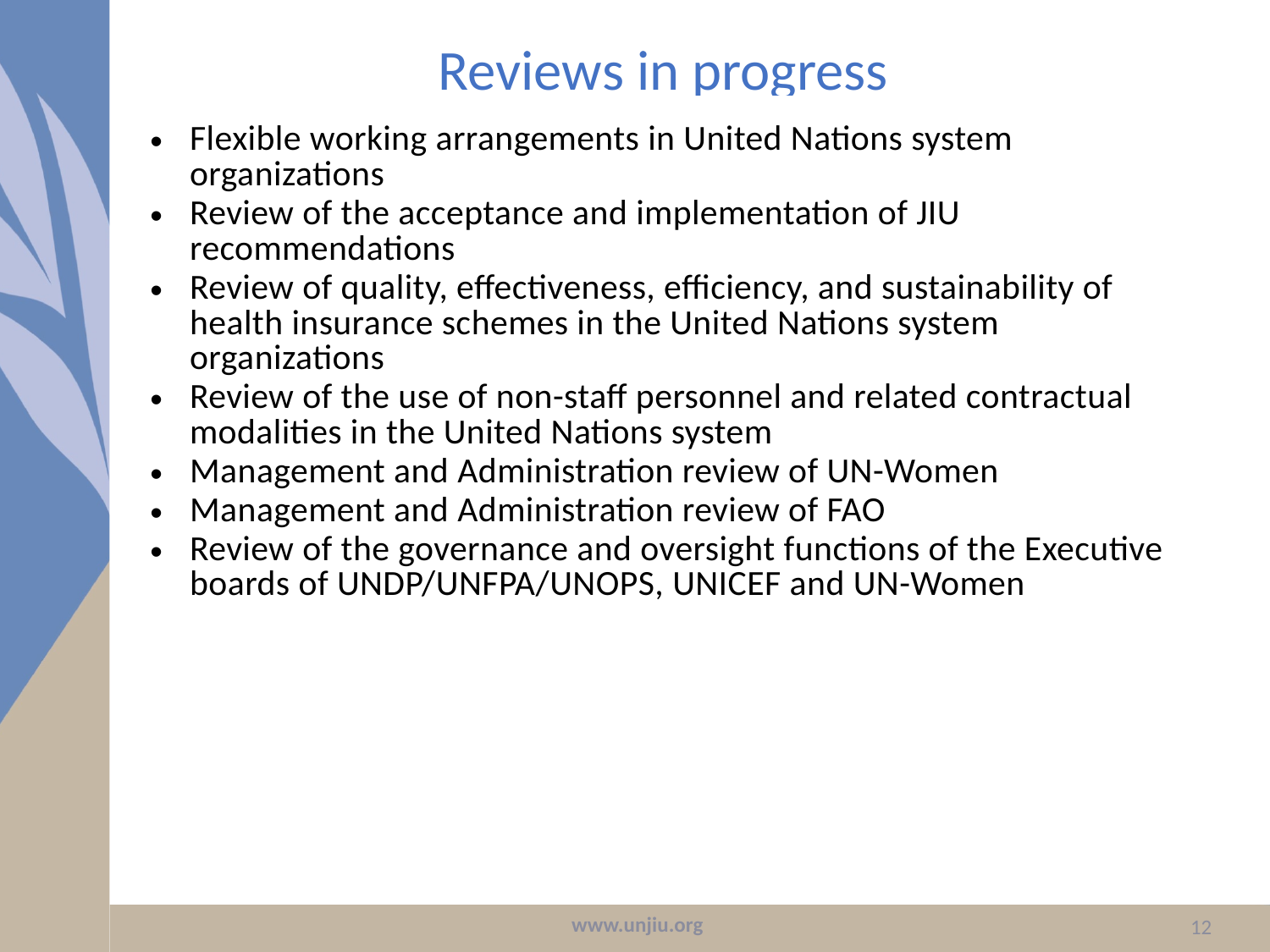

# Reviews in progress
|  |
| --- |
| Flexible working arrangements in United Nations system organizations Review of the acceptance and implementation of JIU recommendations Review of quality, effectiveness, efficiency, and sustainability of health insurance schemes in the United Nations system organizations Review of the use of non-staff personnel and related contractual modalities in the United Nations system Management and Administration review of UN-Women Management and Administration review of FAO Review of the governance and oversight functions of the Executive boards of UNDP/UNFPA/UNOPS, UNICEF and UN-Women |
|  |
|  |
|  |
|  |

www.unjiu.org
12